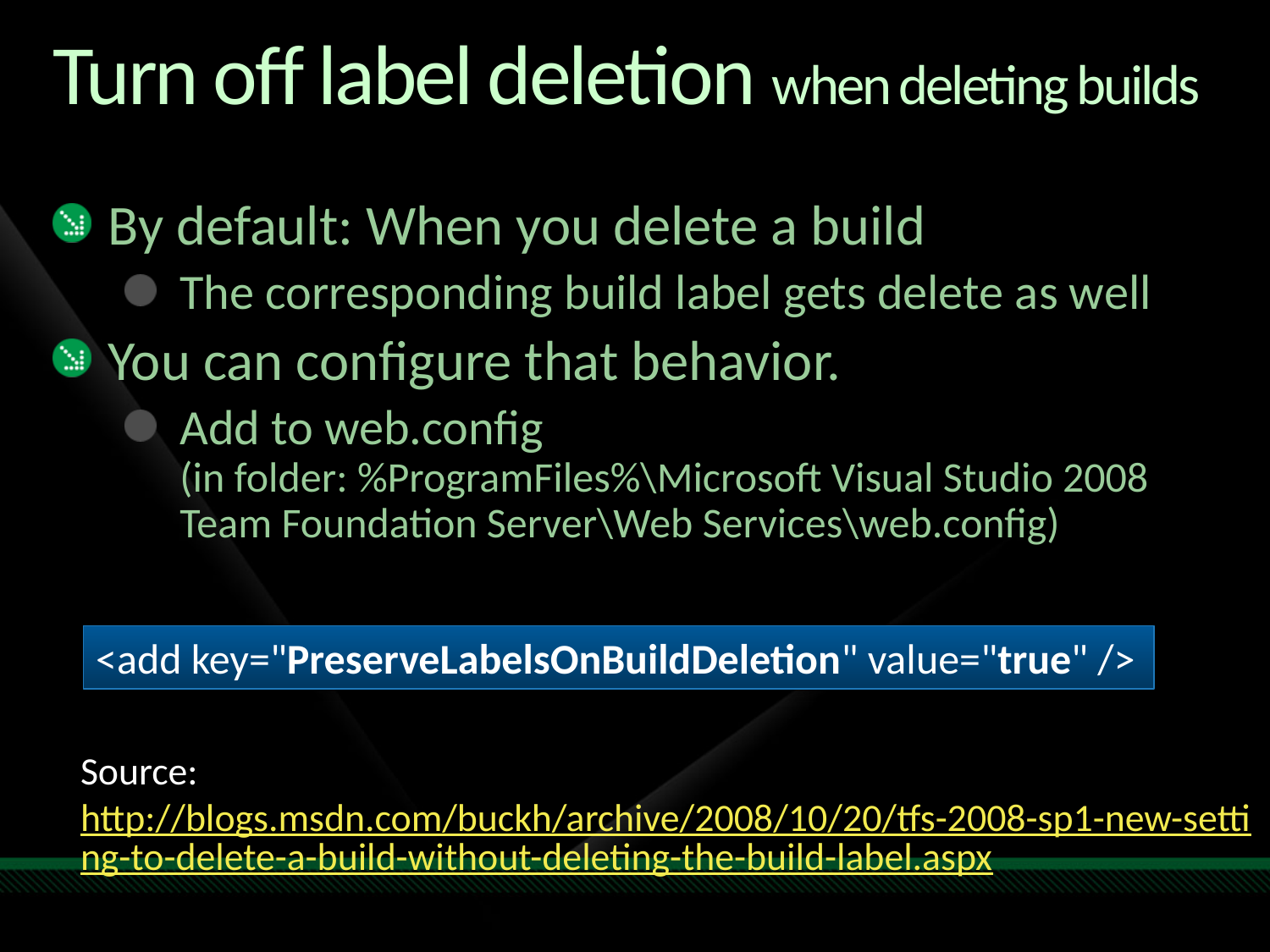

# Turn off label deletion when deleting builds
By default: When you delete a build
The corresponding build label gets delete as well
You can configure that behavior.
Add to web.config
(in folder: %ProgramFiles%\Microsoft Visual Studio 2008 Team Foundation Server\Web Services\web.config)

<add key="PreserveLabelsOnBuildDeletion" value="true" />
Source: http://blogs.msdn.com/buckh/archive/2008/10/20/tfs-2008-sp1-new-setting-to-delete-a-build-without-deleting-the-build-label.aspx